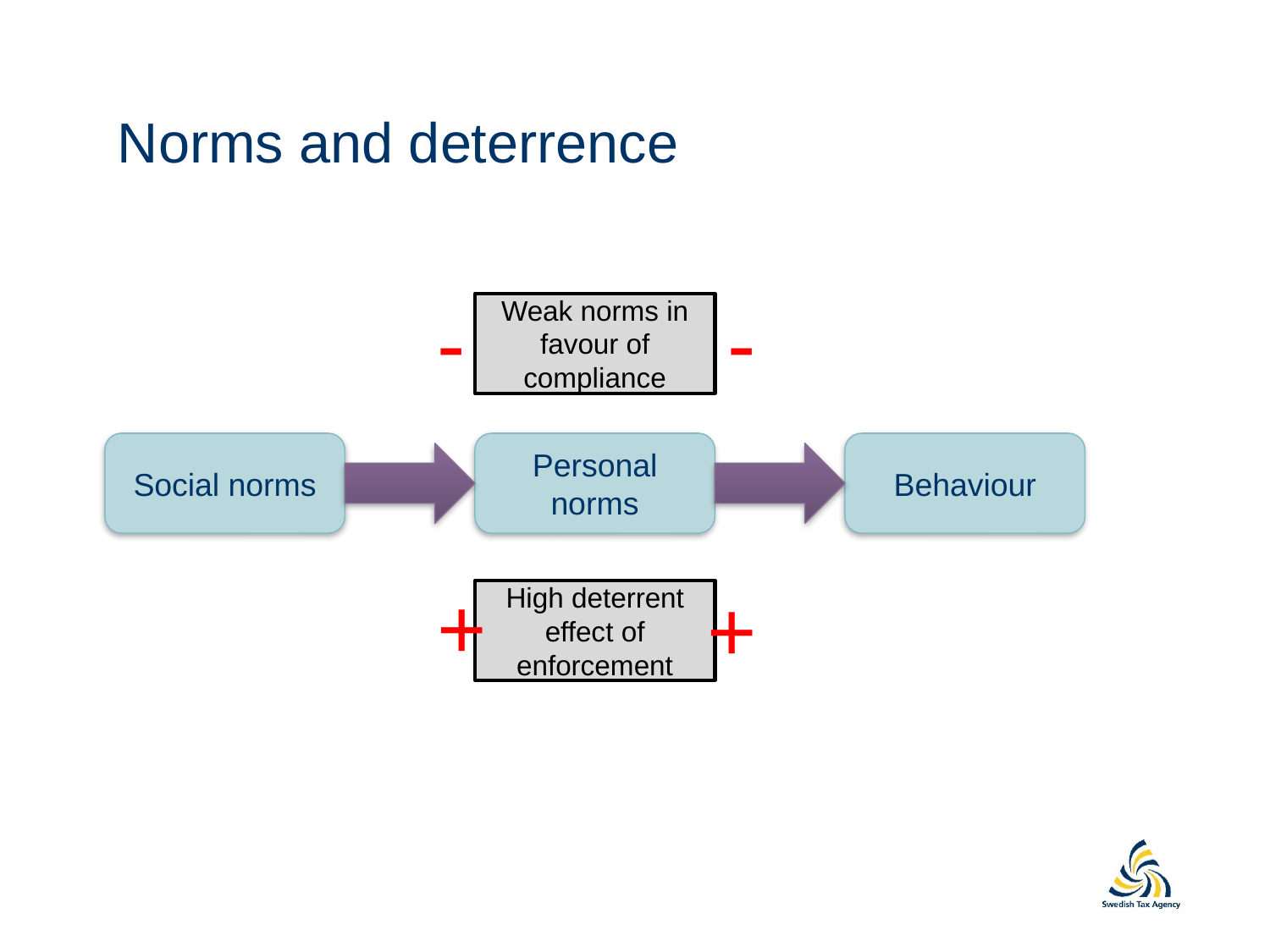

# Norms and deterrence
-
-
Weak norms in favour of compliance
Social norms
Personal norms
Behaviour

+
+
High deterrent effect of enforcement